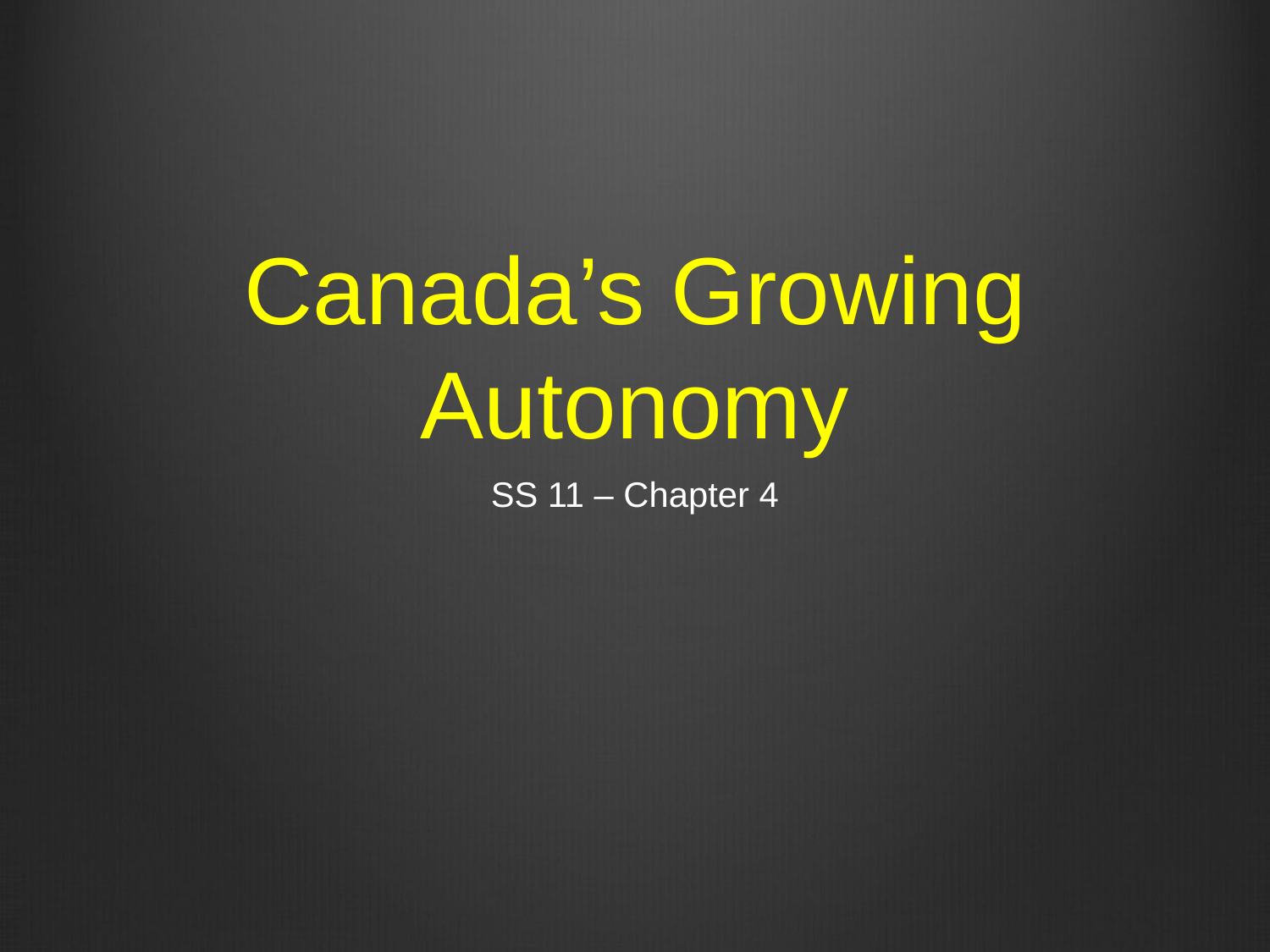

# Canada’s Growing Autonomy
SS 11 – Chapter 4